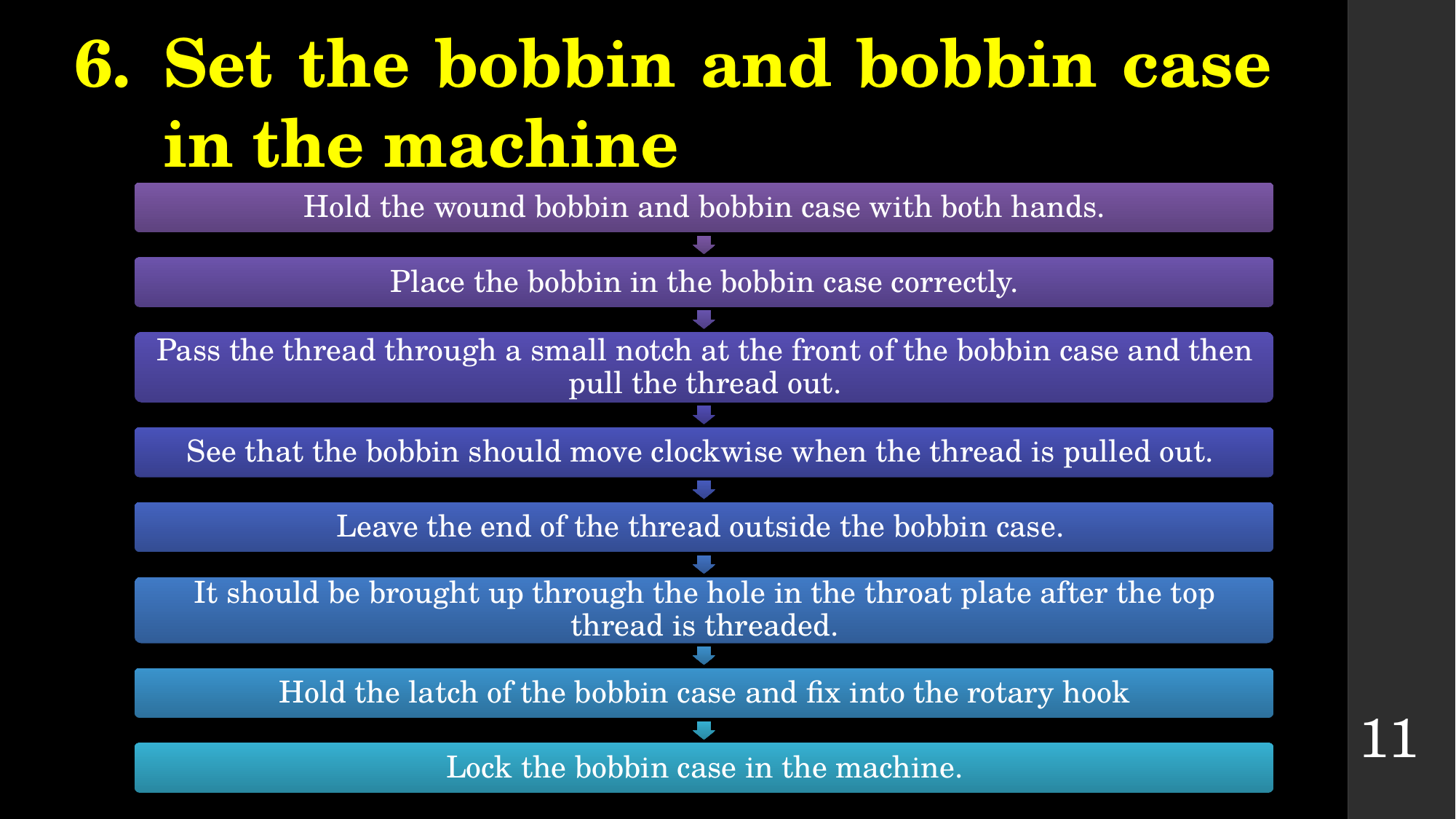

# Set the bobbin and bobbin case in the machine
Hold the wound bobbin and bobbin case with both hands.

Place the bobbin in the bobbin case correctly.

Pass the thread through a small notch at the front of the bobbin case and then pull the thread out.

See that the bobbin should move clockwise when the thread is pulled out.

Leave the end of the thread outside the bobbin case.

It should be brought up through the hole in the throat plate after the top thread is threaded.

Hold the latch of the bobbin case and fix into the rotary hook

Lock the bobbin case in the machine.
11